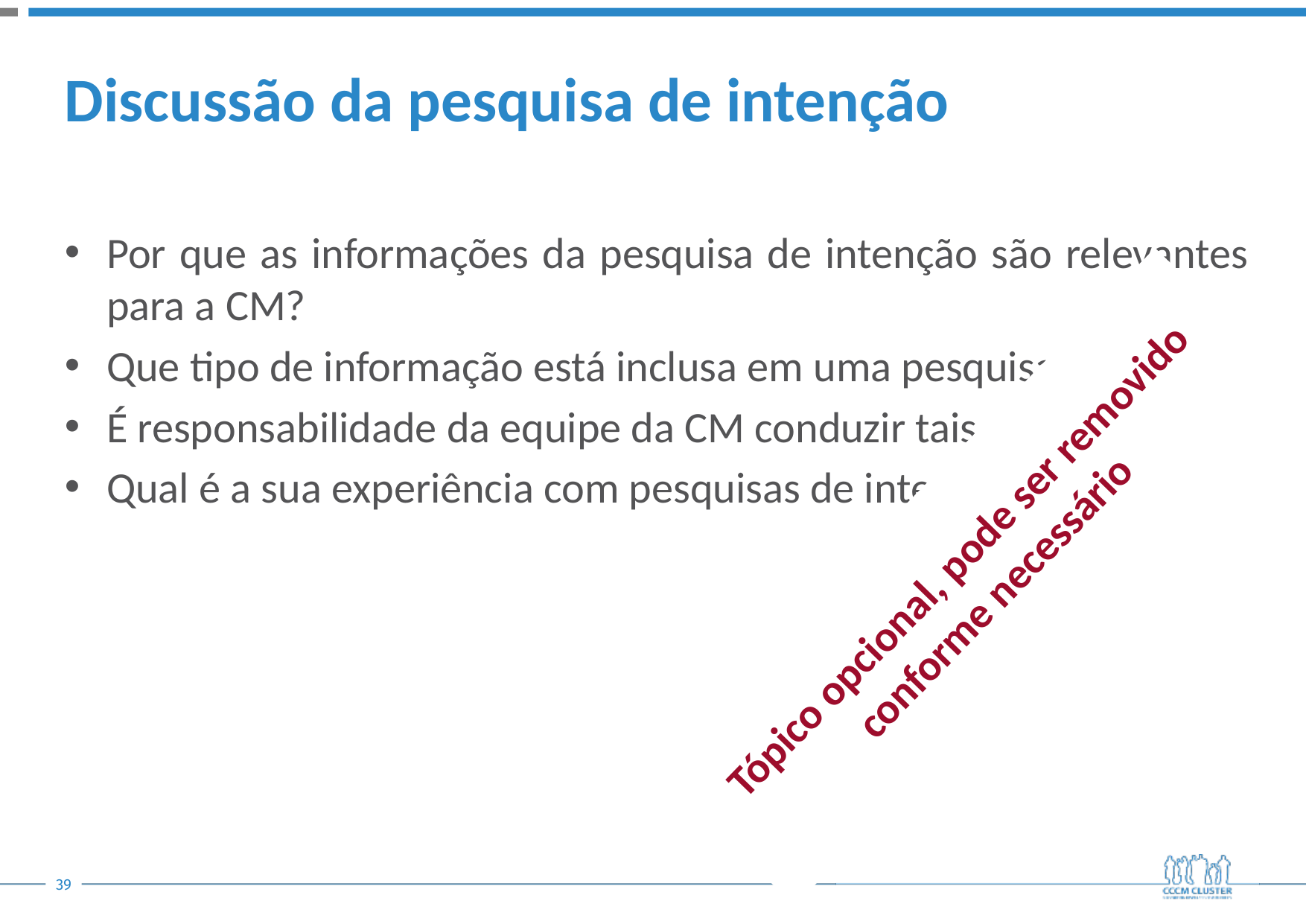

# Discussão da pesquisa de intenção
Por que as informações da pesquisa de intenção são relevantes para a CM?
Que tipo de informação está inclusa em uma pesquisa da CM?
É responsabilidade da equipe da CM conduzir tais pesquisas?
Qual é a sua experiência com pesquisas de intenção?

Tópico opcional, pode ser removido conforme necessário